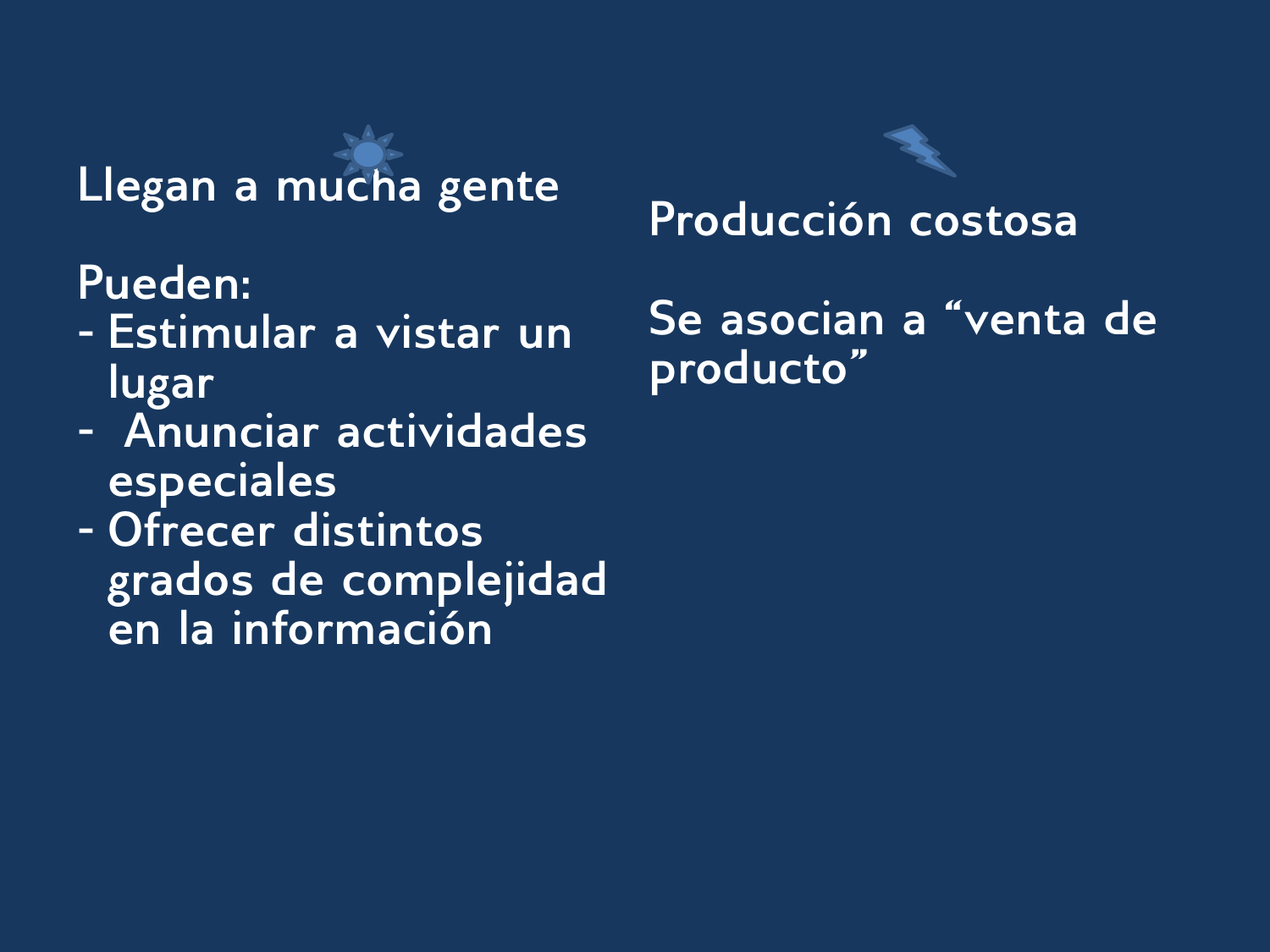

| Llegan a mucha gente Pueden: Estimular a vistar un lugar Anunciar actividades especiales Ofrecer distintos grados de complejidad en la información | Producción costosa Se asocian a “venta de producto” |
| --- | --- |